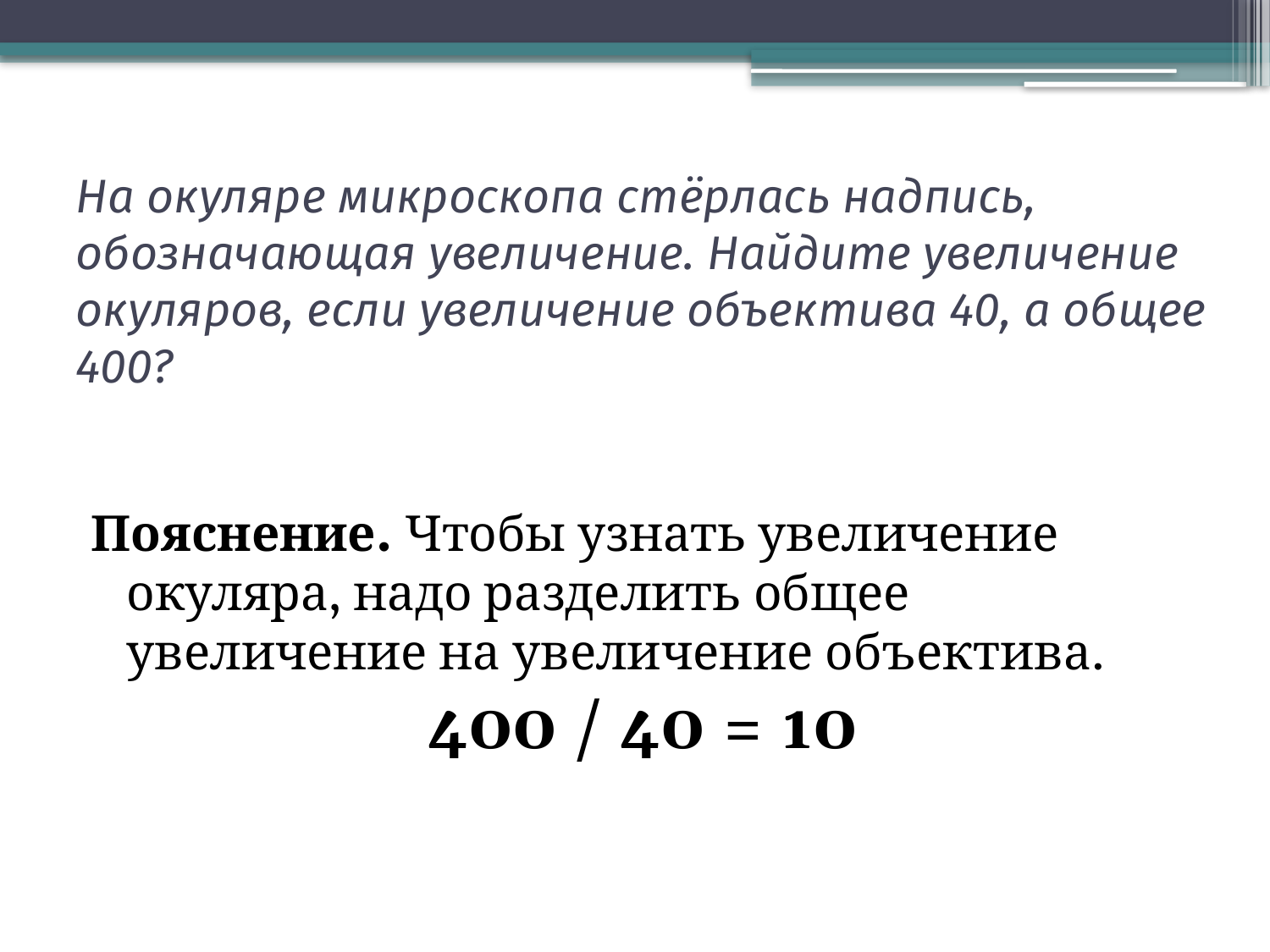

# На окуляре микроскопа стёрлась надпись, обозначающая увеличение. Найдите увеличение окуляров, если увеличение объектива 40, а общее 400?
Пояснение. Чтобы узнать увеличение окуляра, надо разделить общее увеличение на увеличение объектива.
400 / 40 = 10